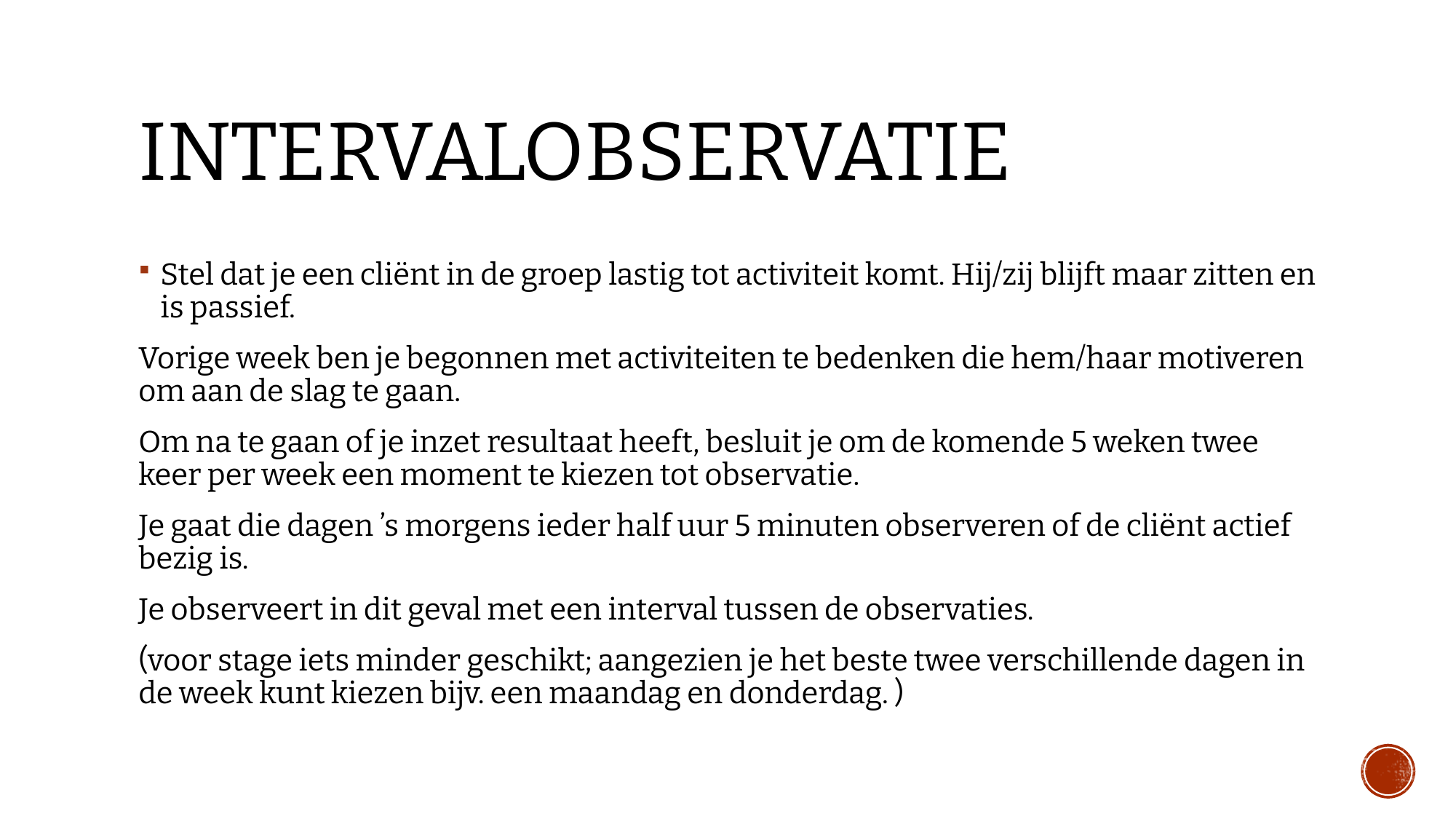

# Intervalobservatie
Stel dat je een cliënt in de groep lastig tot activiteit komt. Hij/zij blijft maar zitten en is passief.
Vorige week ben je begonnen met activiteiten te bedenken die hem/haar motiveren om aan de slag te gaan.
Om na te gaan of je inzet resultaat heeft, besluit je om de komende 5 weken twee keer per week een moment te kiezen tot observatie.
Je gaat die dagen ’s morgens ieder half uur 5 minuten observeren of de cliënt actief bezig is.
Je observeert in dit geval met een interval tussen de observaties.
(voor stage iets minder geschikt; aangezien je het beste twee verschillende dagen in de week kunt kiezen bijv. een maandag en donderdag. )